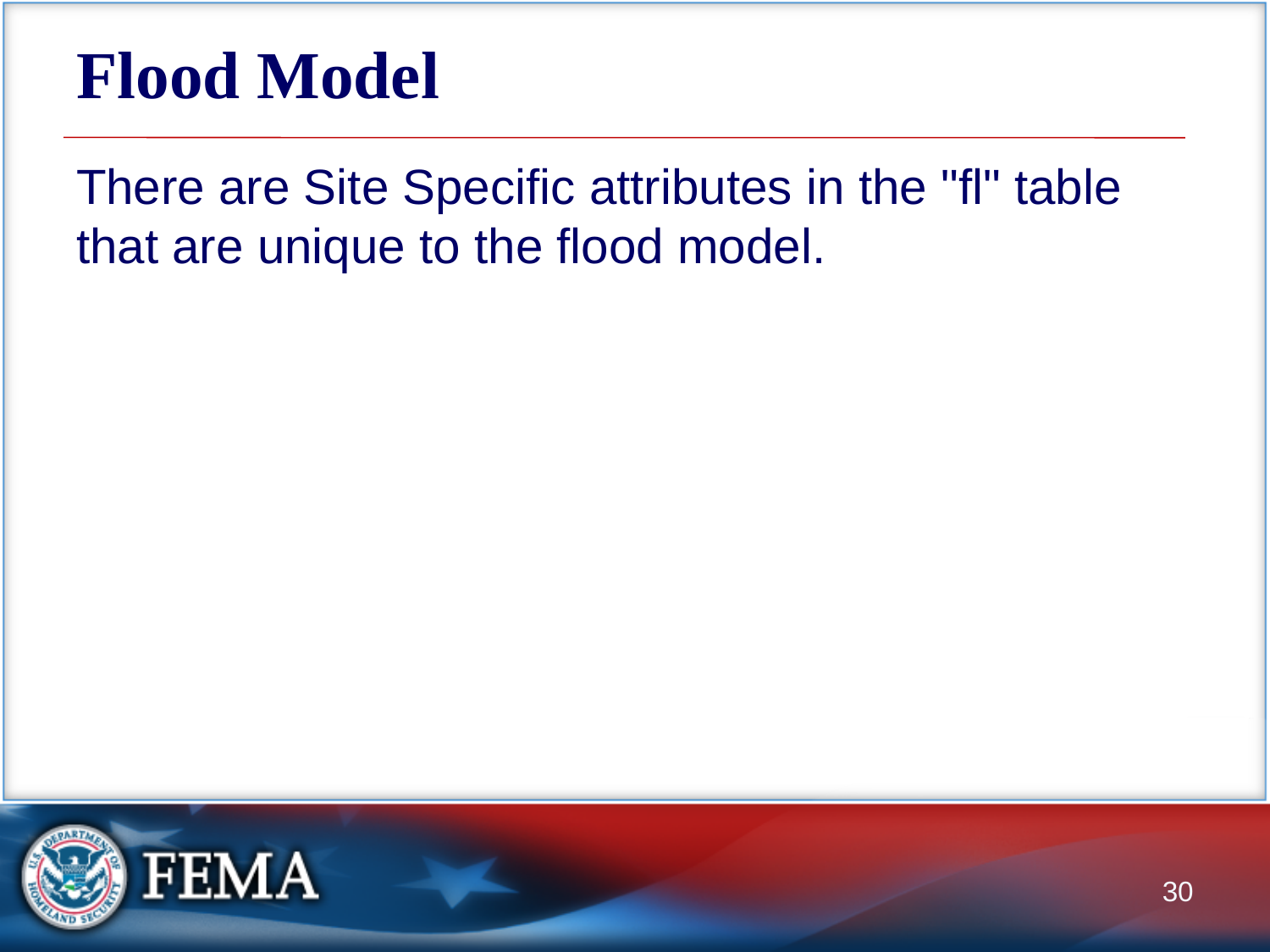

# Flood Model
There are Site Specific attributes in the "fl" table that are unique to the flood model.
30